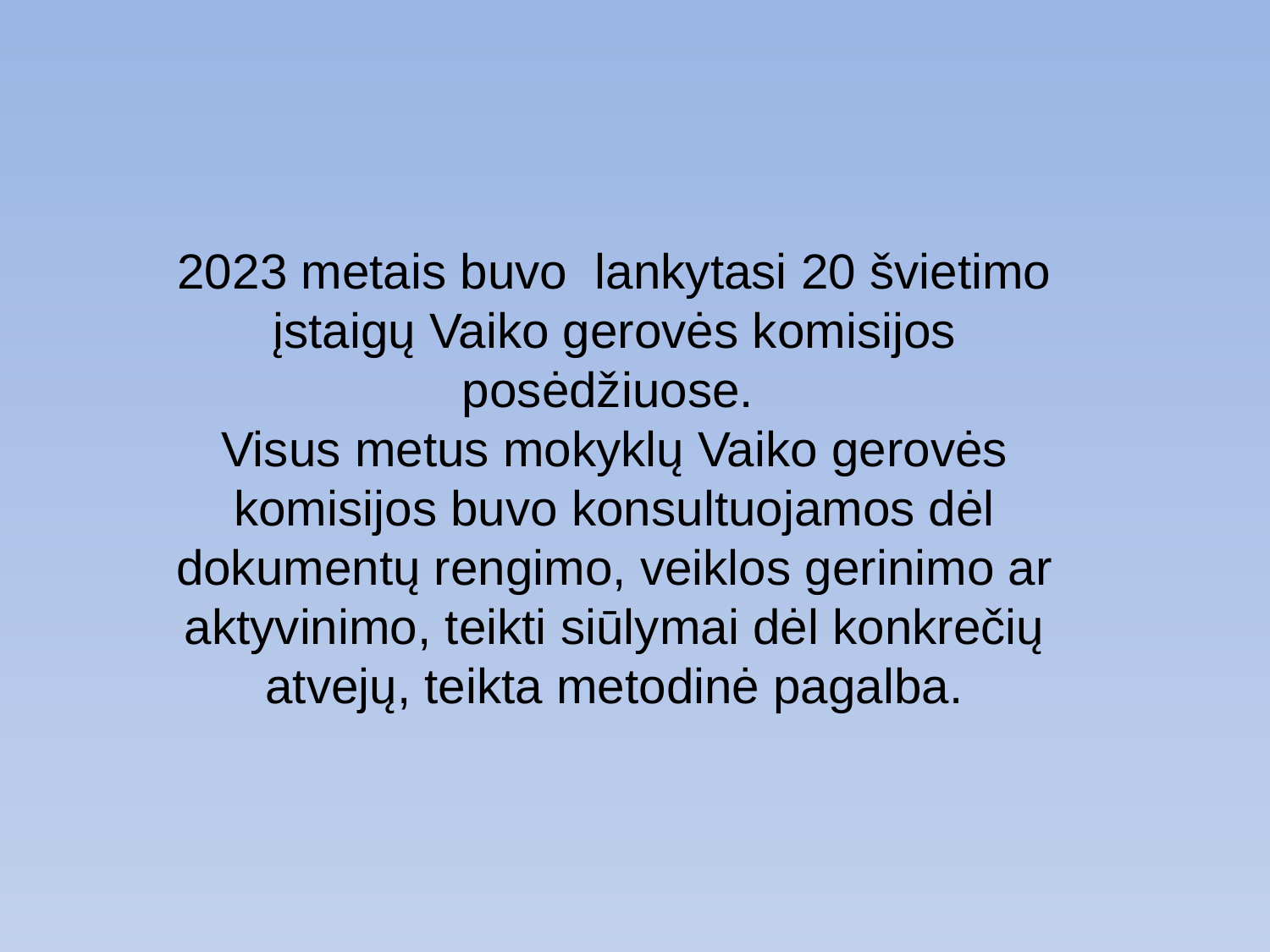

2023 metais buvo  lankytasi 20 švietimo įstaigų Vaiko gerovės komisijos posėdžiuose.
Visus metus mokyklų Vaiko gerovės komisijos buvo konsultuojamos dėl dokumentų rengimo, veiklos gerinimo ar aktyvinimo, teikti siūlymai dėl konkrečių atvejų, teikta metodinė pagalba.